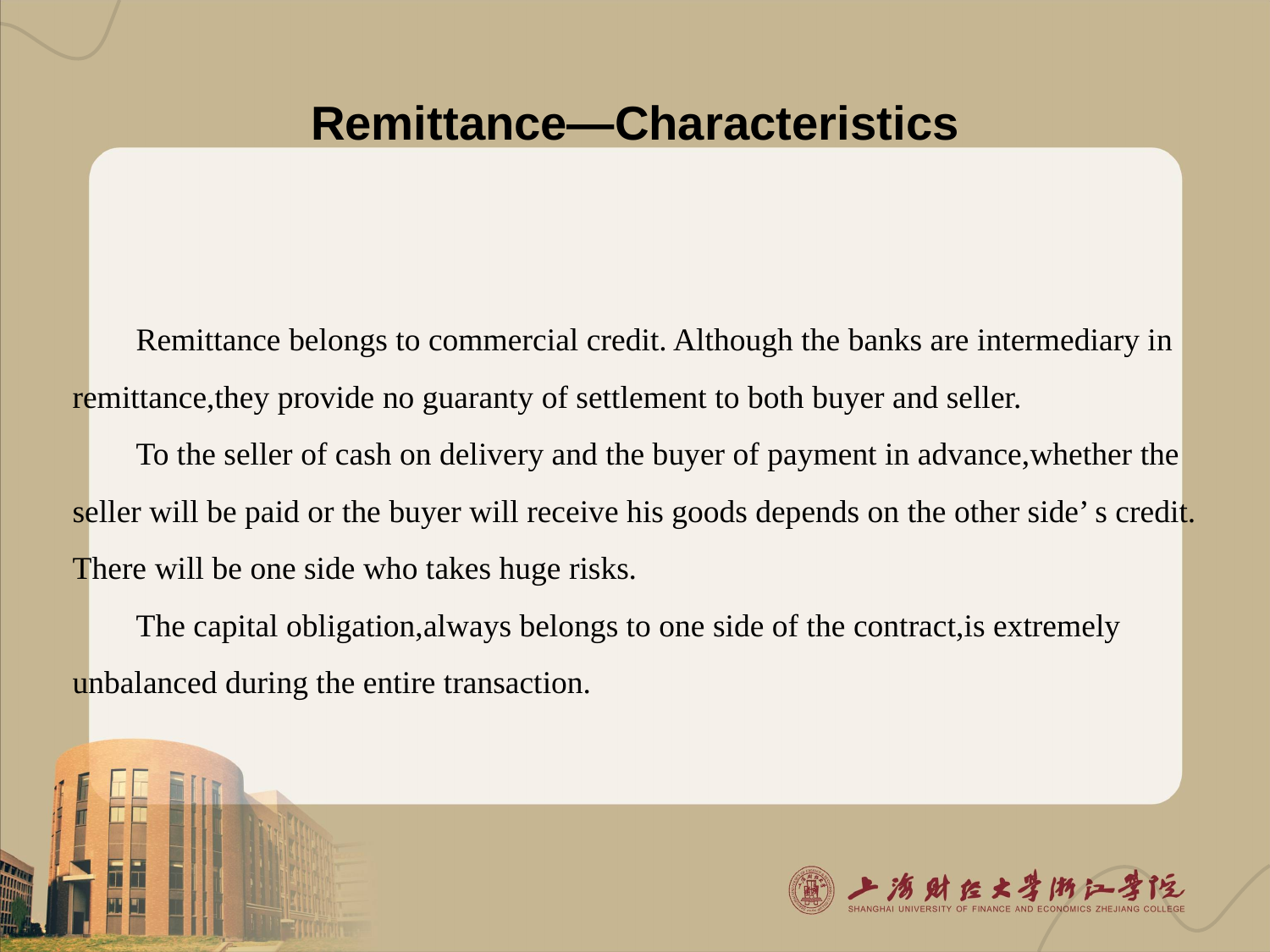

# Remittance—Characteristics
Remittance belongs to commercial credit. Although the banks are intermediary in remittance,they provide no guaranty of settlement to both buyer and seller.
To the seller of cash on delivery and the buyer of payment in advance,whether the seller will be paid or the buyer will receive his goods depends on the other side’ s credit. There will be one side who takes huge risks.
The capital obligation,always belongs to one side of the contract,is extremely unbalanced during the entire transaction.